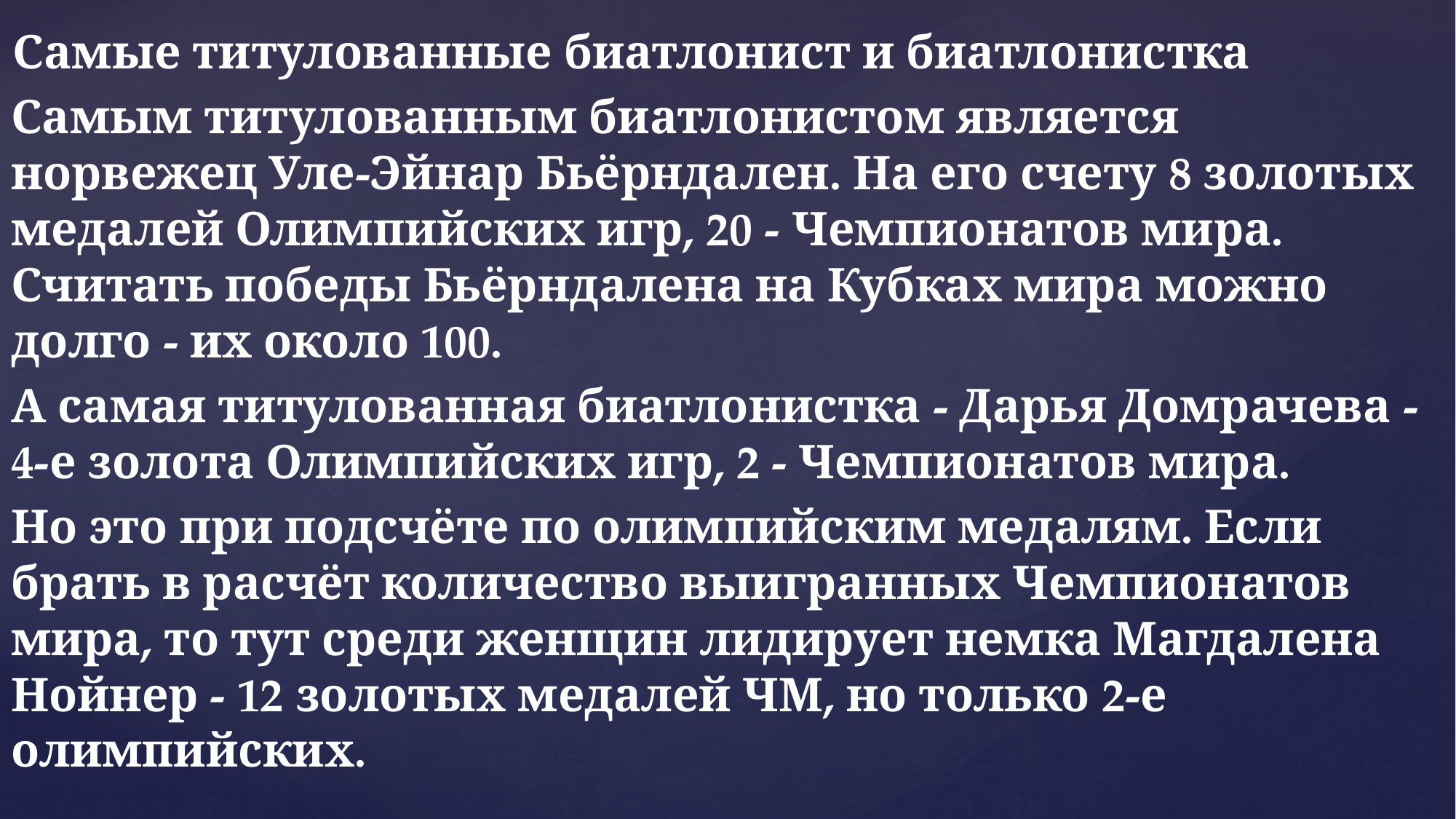

Самые титулованные биатлонист и биатлонистка
Самым титулованным биатлонистом является норвежец Уле-Эйнар Бьёрндален. На его счету 8 золотых медалей Олимпийских игр, 20 - Чемпионатов мира. Считать победы Бьёрндалена на Кубках мира можно долго - их около 100.
А самая титулованная биатлонистка - Дарья Домрачева - 4-е золота Олимпийских игр, 2 - Чемпионатов мира.
Но это при подсчёте по олимпийским медалям. Если брать в расчёт количество выигранных Чемпионатов мира, то тут среди женщин лидирует немка Магдалена Нойнер - 12 золотых медалей ЧМ, но только 2-е олимпийских.